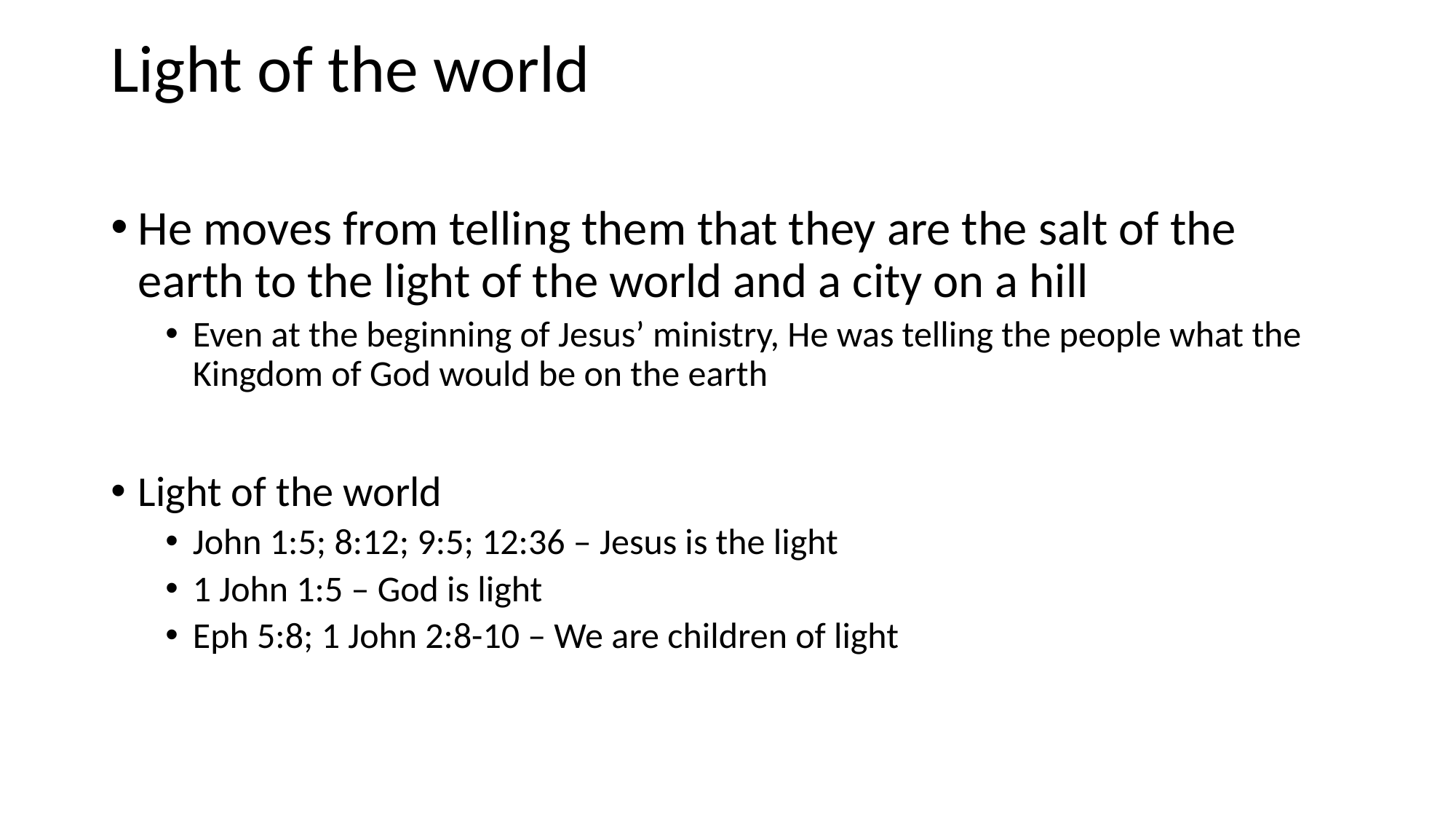

# Light of the world

He moves from telling them that they are the salt of the earth to the light of the world and a city on a hill
Even at the beginning of Jesus’ ministry, He was telling the people what the Kingdom of God would be on the earth

Light of the world
John 1:5; 8:12; 9:5; 12:36 – Jesus is the light
1 John 1:5 – God is light
Eph 5:8; 1 John 2:8-10 – We are children of light